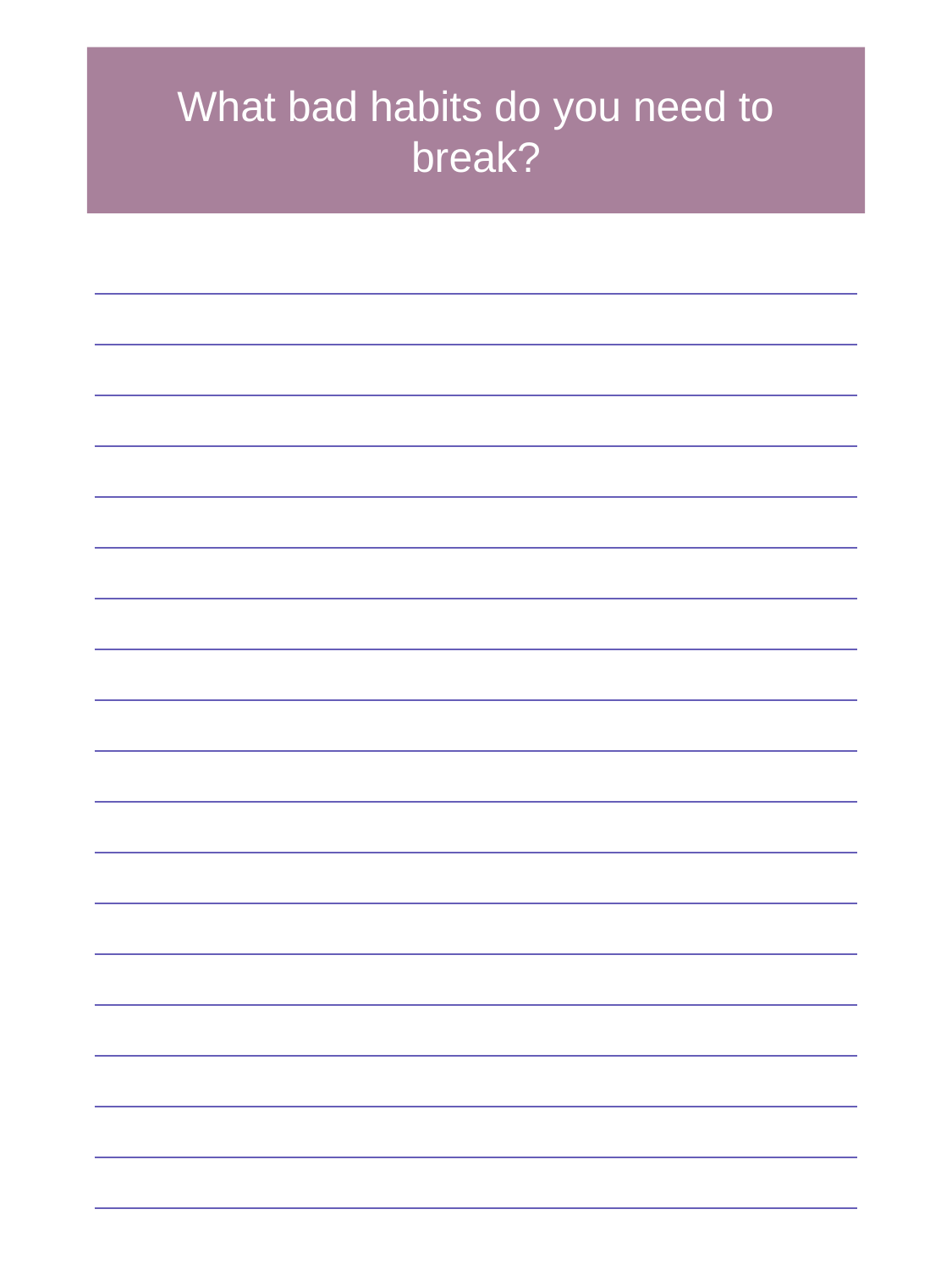

What bad habits do you need to break?
|  |
| --- |
|  |
|  |
|  |
|  |
|  |
|  |
|  |
|  |
|  |
|  |
|  |
|  |
|  |
|  |
|  |
|  |
|  |